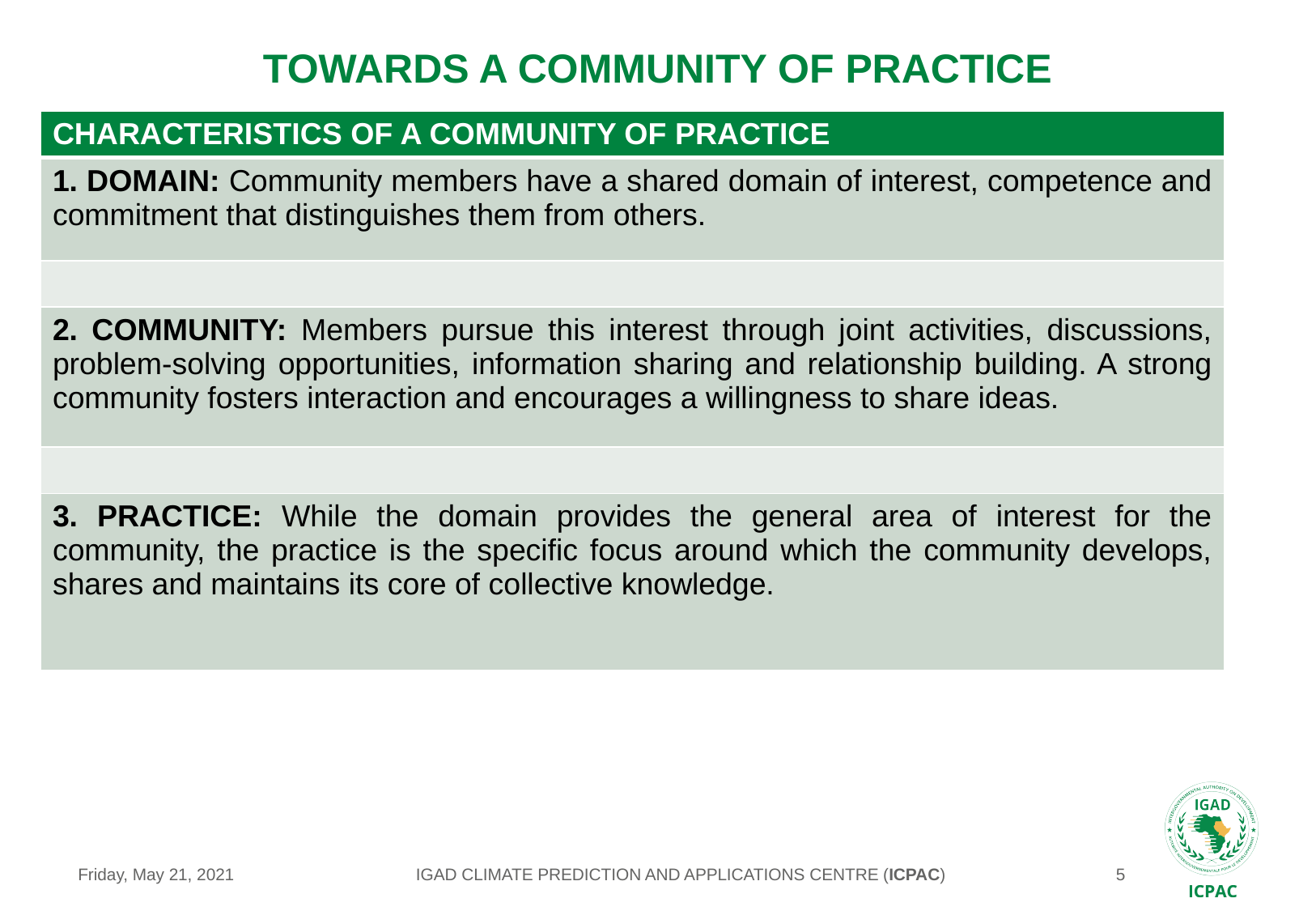

# TOWARDS A COMMUNITY OF PRACTICE
| CHARACTERISTICS OF A COMMUNITY OF PRACTICE |
| --- |
| 1. DOMAIN: Community members have a shared domain of interest, competence and commitment that distinguishes them from others. |
|  |
| 2. COMMUNITY: Members pursue this interest through joint activities, discussions, problem-solving opportunities, information sharing and relationship building. A strong community fosters interaction and encourages a willingness to share ideas. |
|  |
| 3. PRACTICE: While the domain provides the general area of interest for the community, the practice is the specific focus around which the community develops, shares and maintains its core of collective knowledge. |
IGAD CLIMATE PREDICTION AND APPLICATIONS CENTRE (ICPAC)
Friday, May 21, 2021
5